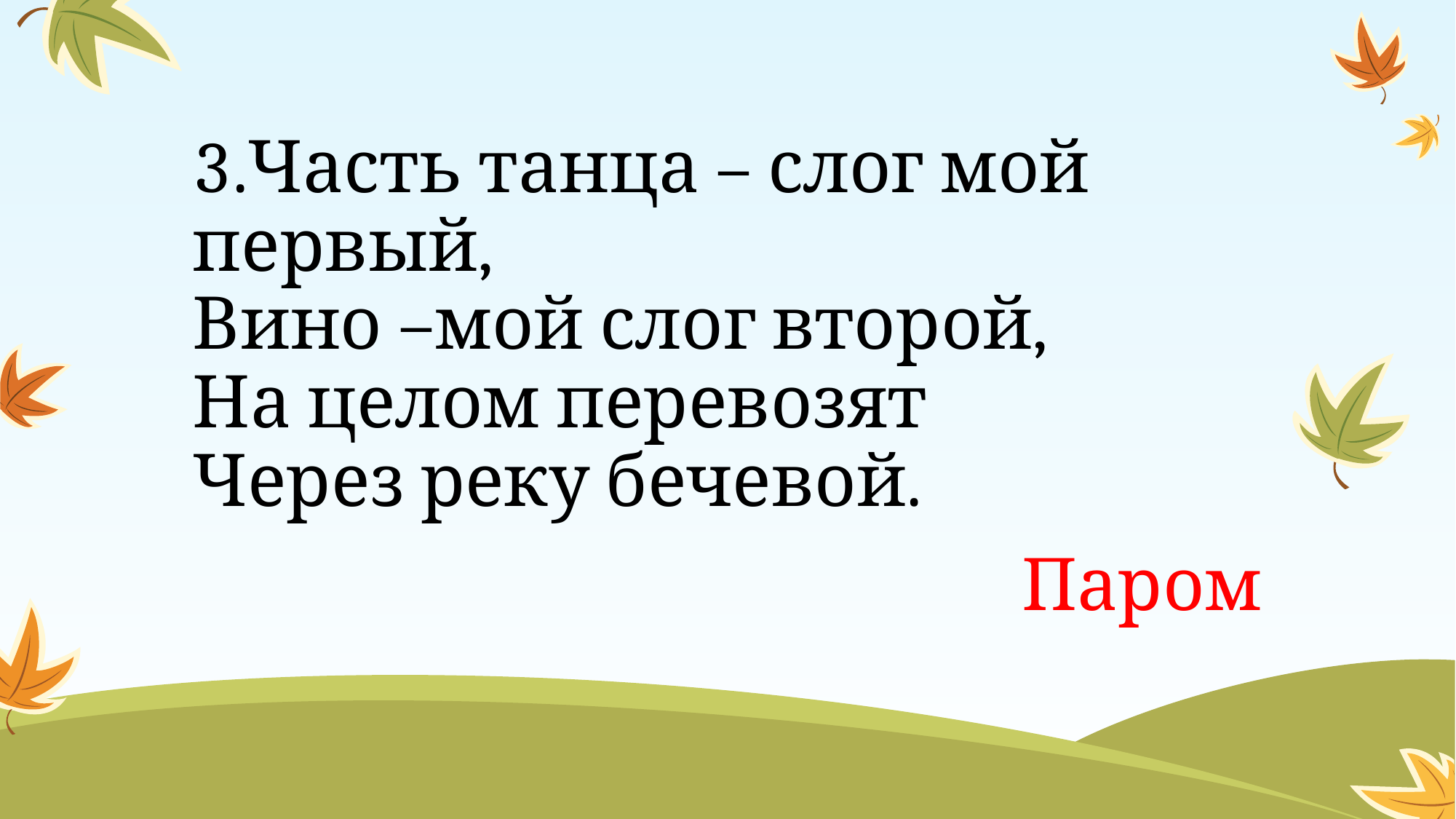

# 3.Часть танца – слог мой первый, Вино –мой слог второй, На целом перевозят Через реку бечевой.
Паром